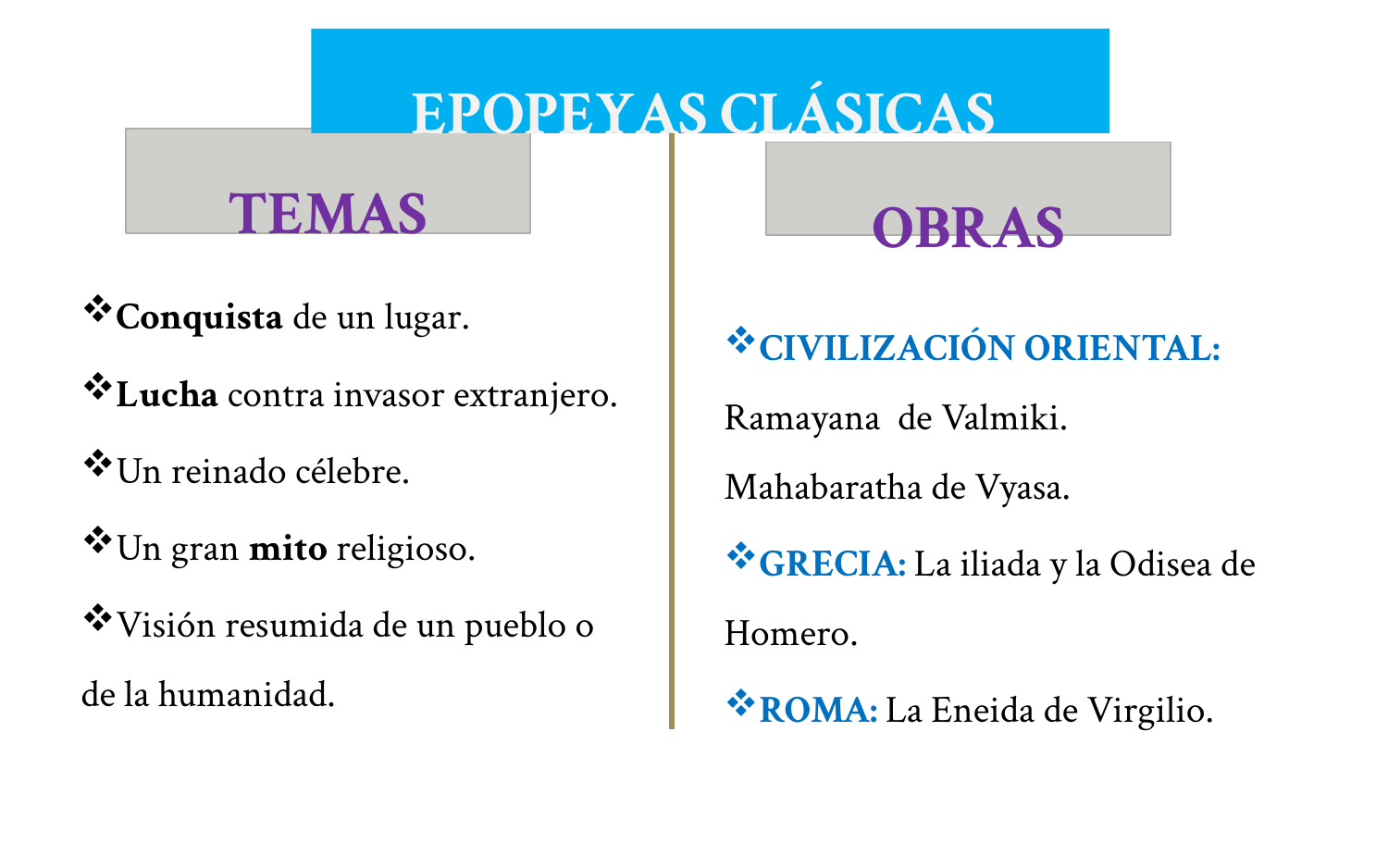

EPOPEYAS CLÁSICAS
TEMAS
OBRAS
Conquista de un lugar.
Lucha contra invasor extranjero.
Un reinado célebre.
Un gran mito religioso.
Visión resumida de un pueblo o de la humanidad.
CIVILIZACIÓN ORIENTAL: Ramayana  de Valmiki. Mahabaratha de Vyasa.
GRECIA: La iliada y la Odisea de Homero.
ROMA: La Eneida de Virgilio.